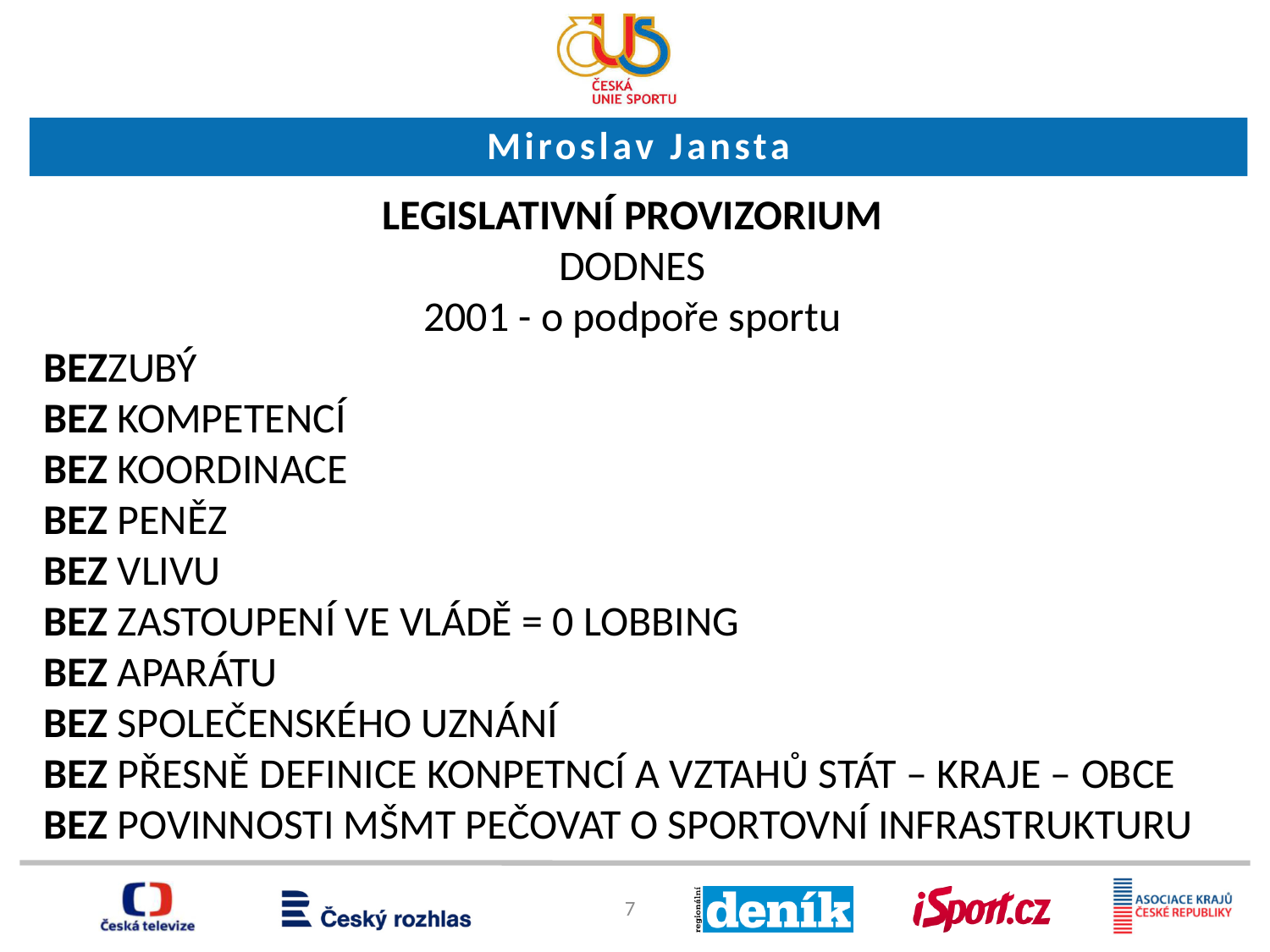

Miroslav Jansta
legislativní provizorium
DODNES
2001 - o podpoře sportu
BEZZUBÝ
BEZ KOMPETENCÍ
BEZ KOORDINACE
BEZ PENĚZ
BEZ VLIVU
BEZ ZASTOUPENÍ VE VLÁDĚ = 0 LOBBING
BEZ APARÁTU
BEZ SPOLEČENSKÉHO UZNÁNÍ
BEZ PŘESNĚ DEFINICE KONPETNCÍ A VZTAHŮ STÁT – KRAJE – OBCE
BEZ POVINNOSTI MŠMT PEČOVAT O SPORTOVNÍ INFRASTRUKTURU
7